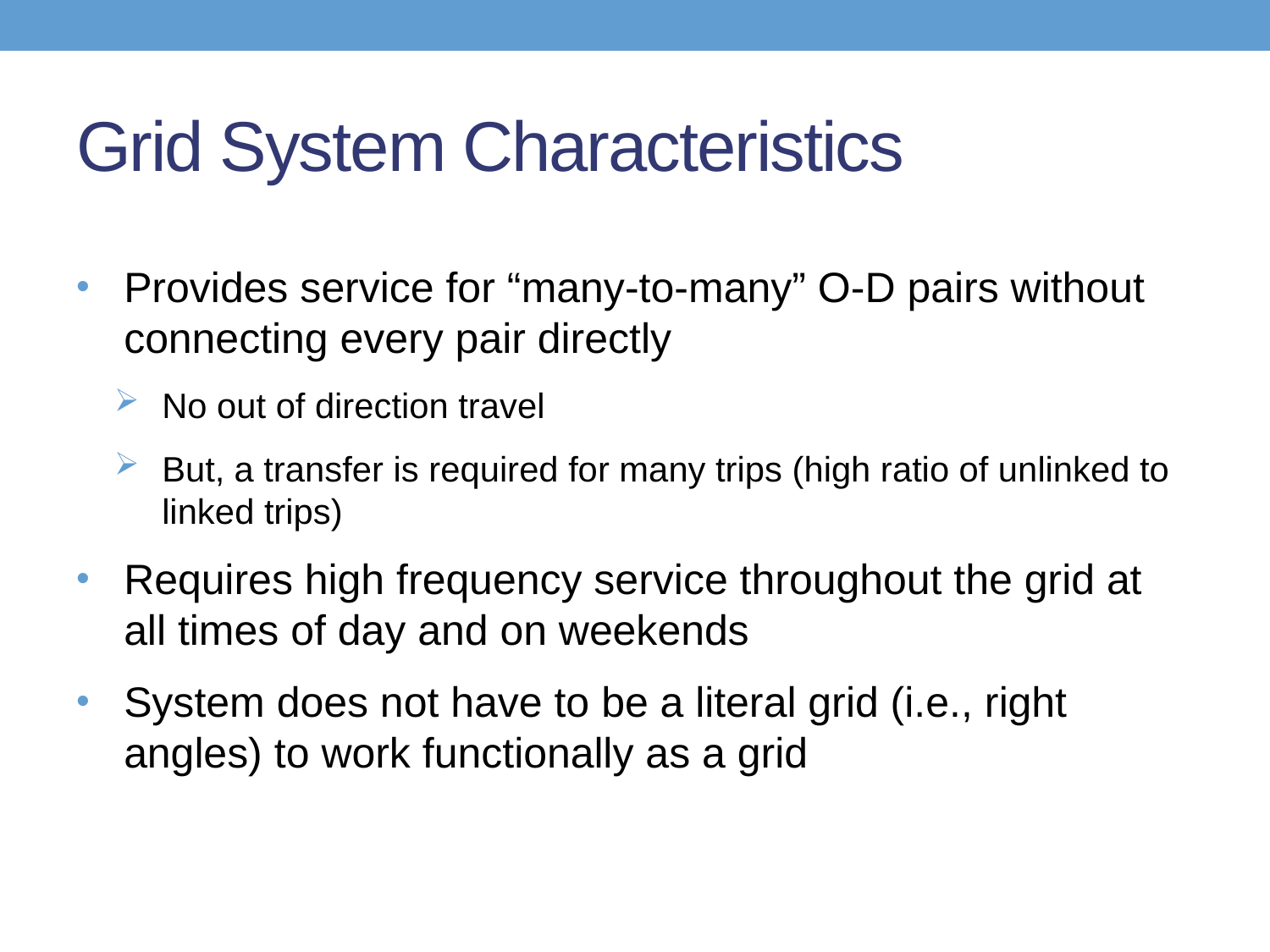

# Grid System Characteristics
Provides service for “many-to-many” O-D pairs without connecting every pair directly
No out of direction travel
But, a transfer is required for many trips (high ratio of unlinked to linked trips)
Requires high frequency service throughout the grid at all times of day and on weekends
System does not have to be a literal grid (i.e., right angles) to work functionally as a grid